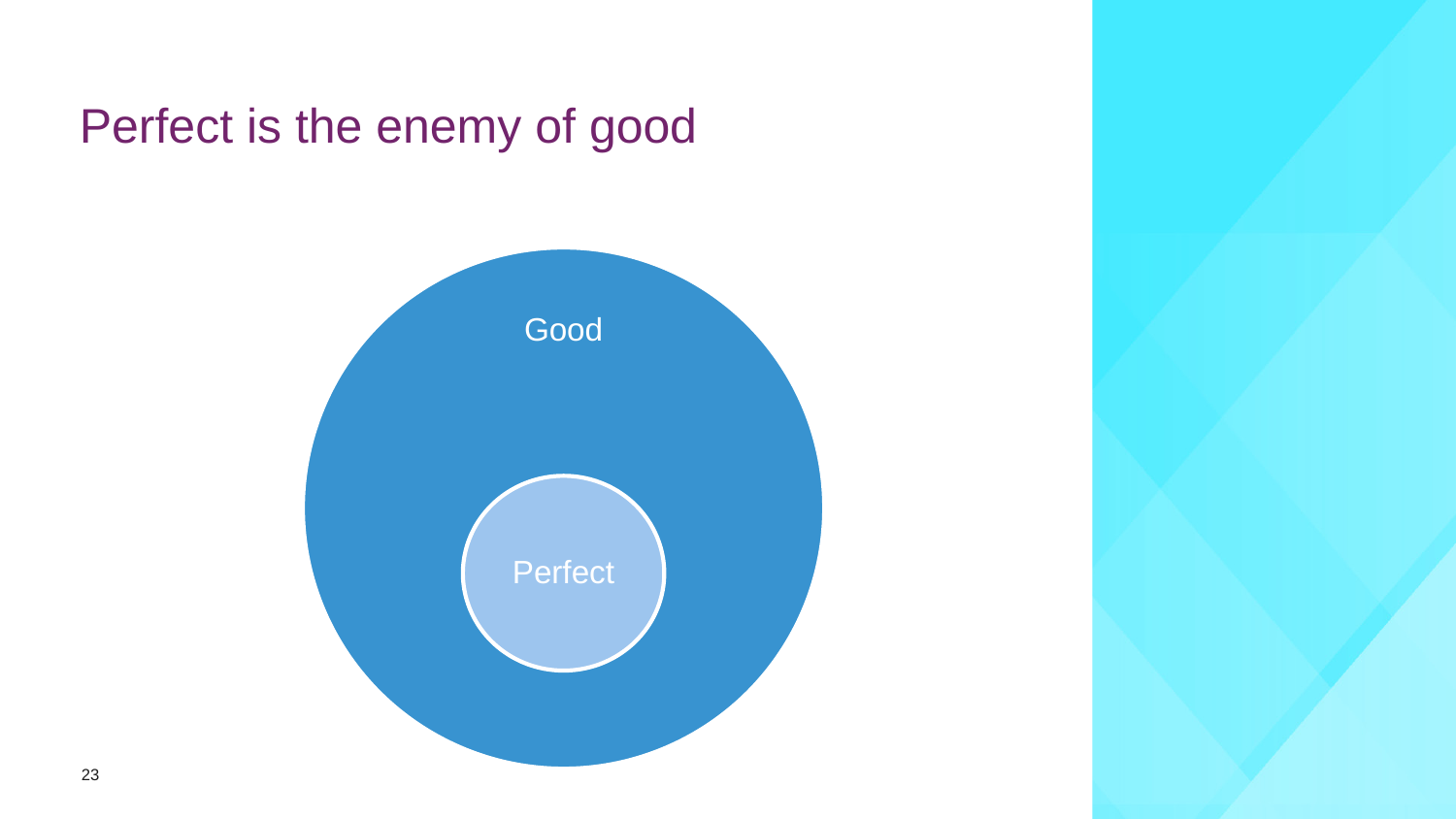

# Perfect is the enemy of good

Good
Perfect
23